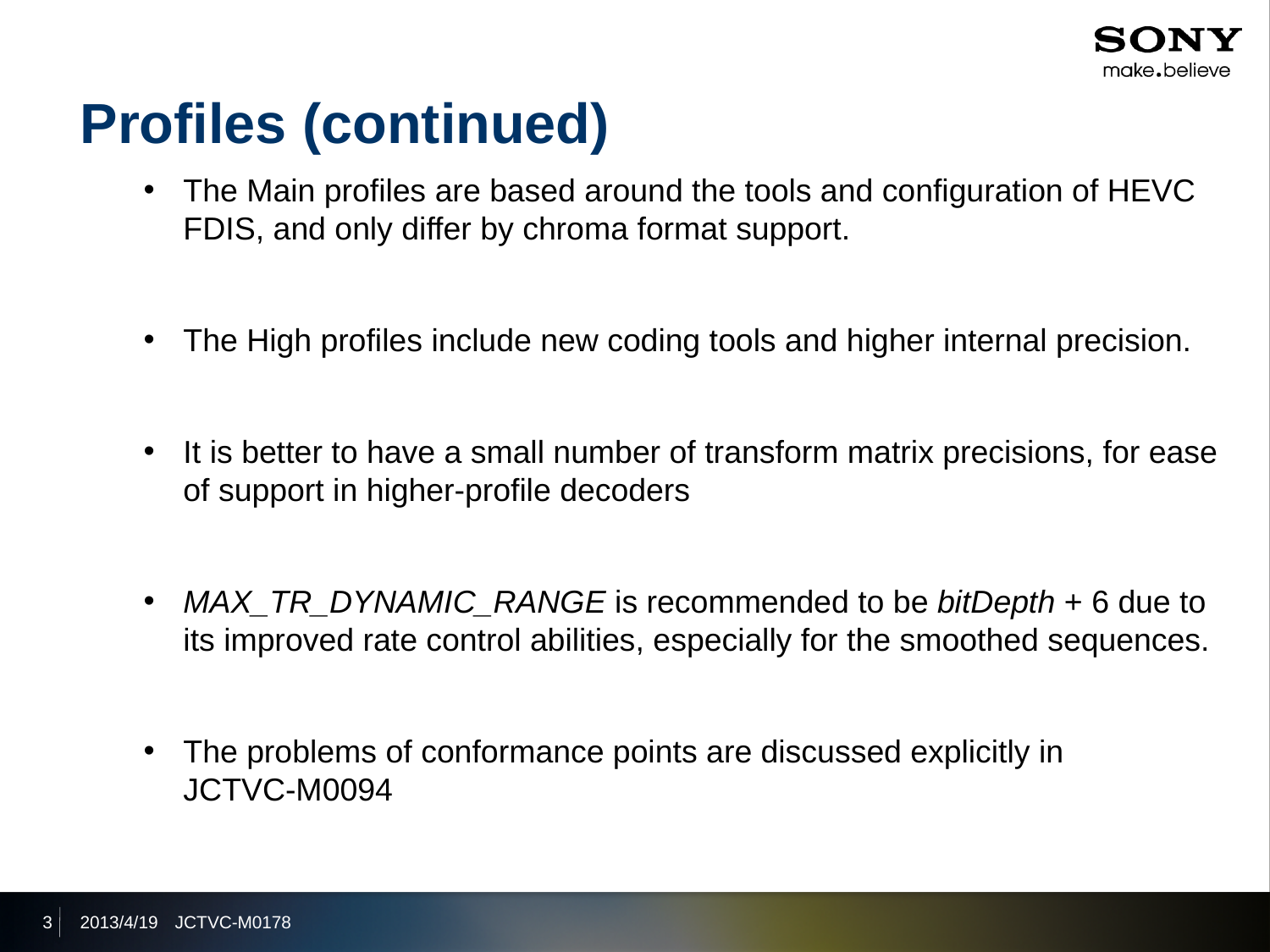

# Profiles (continued)
The Main profiles are based around the tools and configuration of HEVC FDIS, and only differ by chroma format support.

The High profiles include new coding tools and higher internal precision.

It is better to have a small number of transform matrix precisions, for ease of support in higher-profile decoders

MAX_TR_DYNAMIC_RANGE is recommended to be bitDepth + 6 due to its improved rate control abilities, especially for the smoothed sequences.

The problems of conformance points are discussed explicitly in
JCTVC-M0094

3
2013/4/19
JCTVC-M0178